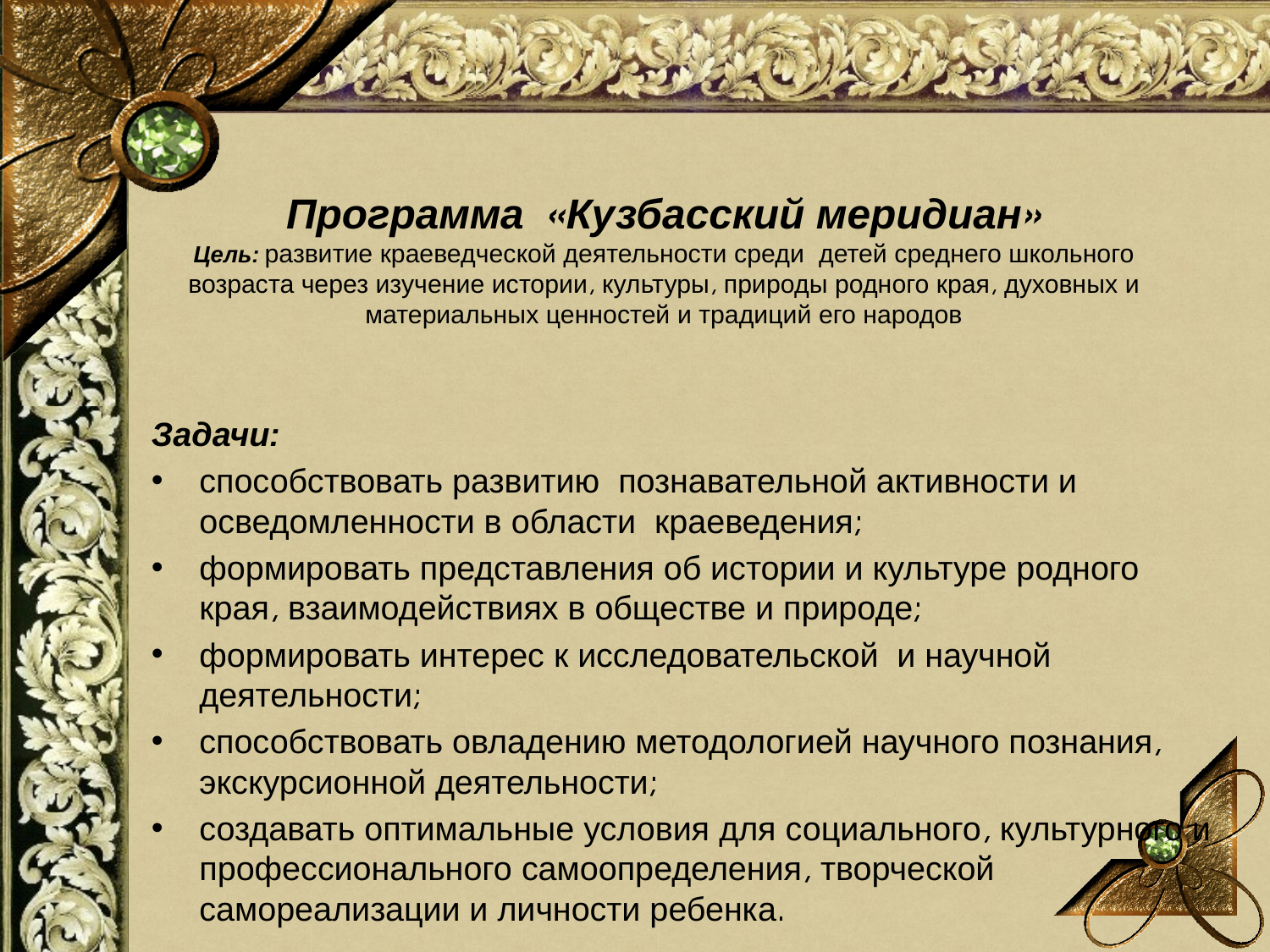

# Программа  «Кузбасский меридиан» Цель: развитие краеведческой деятельности среди  детей среднего школьного возраста через изучение истории, культуры, природы родного края, духовных и материальных ценностей и традиций его народов
Задачи:
способствовать развитию  познавательной активности и осведомленности в области  краеведения;
формировать представления об истории и культуре родного края, взаимодействиях в обществе и природе;
формировать интерес к исследовательской  и научной деятельности;
способствовать овладению методологией научного познания, экскурсионной деятельности;
создавать оптимальные условия для социального, культурного и профессионального самоопределения, творческой самореализации и личности ребенка.